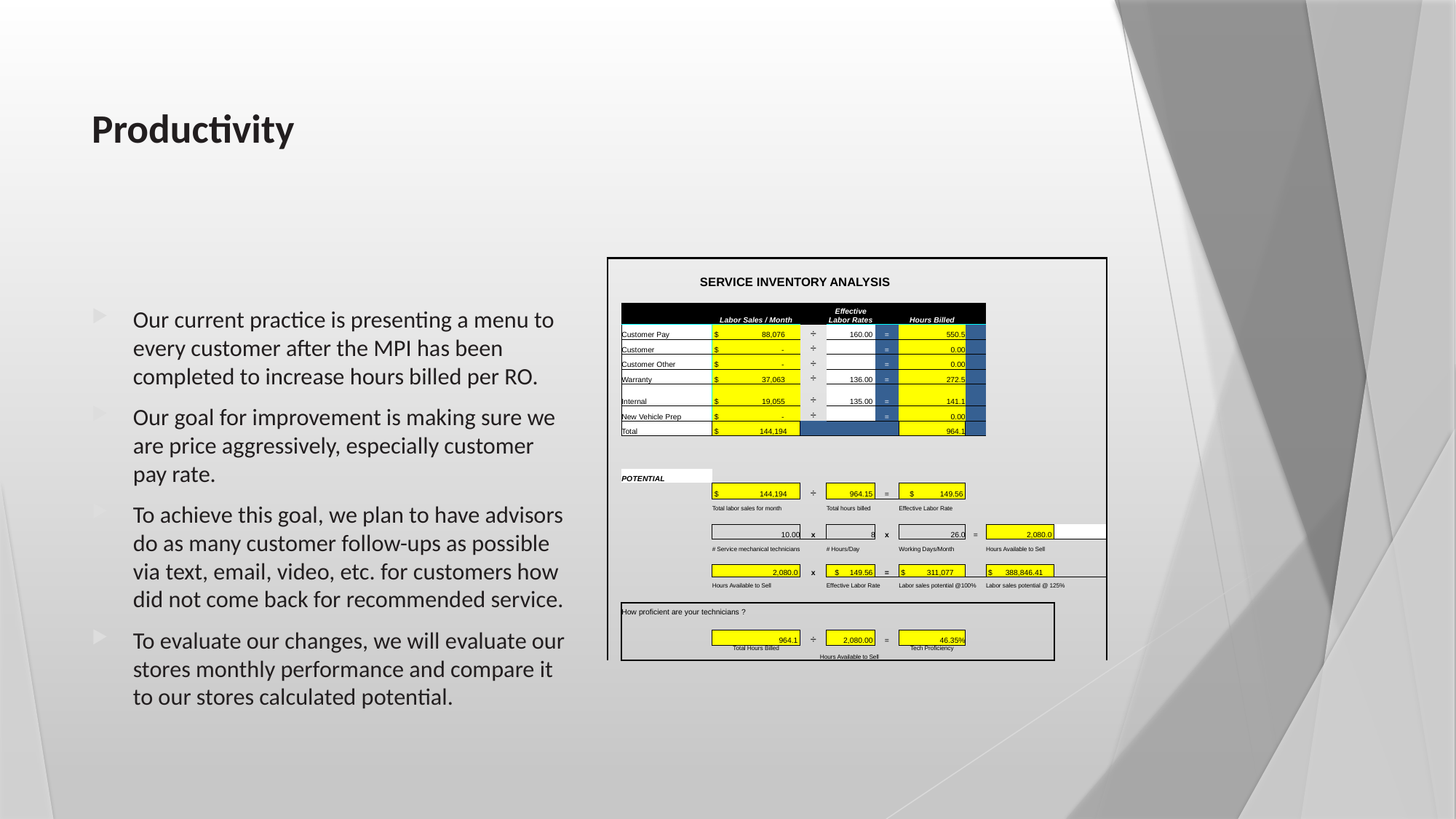

# Productivity

Our current practice is presenting a menu to every customer after the MPI has been completed to increase hours billed per RO.
Our goal for improvement is making sure we are price aggressively, especially customer pay rate.
To achieve this goal, we plan to have advisors do as many customer follow-ups as possible via text, email, video, etc. for customers how did not come back for recommended service.
To evaluate our changes, we will evaluate our stores monthly performance and compare it to our stores calculated potential.

|  |  |  |  |  |  |  |  |  |  |
| --- | --- | --- | --- | --- | --- | --- | --- | --- | --- |
|  | SERVICE INVENTORY ANALYSIS |  |  |  |  |  |  |  |  |
|  |  |  |  |  |  |  |  |  |  |
|  |  | Labor Sales / Month |  | Effective Labor Rates |  | Hours Billed |  |  |  |
|  | Customer Pay | $ 88,076 | ÷ | 160.00 | = | 550.5 |  |  |  |
|  | Customer | $ - | ÷ |  | = | 0.00 |  |  |  |
|  | Customer Other | $ - | ÷ |  | = | 0.00 |  |  |  |
|  | Warranty | $ 37,063 | ÷ | 136.00 | = | 272.5 |  |  |  |
|  | Internal | $ 19,055 | ÷ | 135.00 | = | 141.1 |  |  |  |
|  | New Vehicle Prep | $ - | ÷ |  | = | 0.00 |  |  |  |
|  | Total | $ 144,194 |  |  |  | 964.1 |  |  |  |
|  |  |  |  |  |  |  |  |  |  |
|  | POTENTIAL |  |  |  |  |  |  |  |  |
|  |  | $ 144,194 | ÷ | 964.15 | = | $ 149.56 |  |  |  |
|  |  | Total labor sales for month |  | Total hours billed |  | Effective Labor Rate |  |  |  |
|  |  |  |  |  |  |  |  |  |  |
|  |  | 10.00 | x | 8 | x | 26.0 | = | 2,080.0 |  |
|  |  | # Service mechanical technicians |  | # Hours/Day |  | Working Days/Month |  | Hours Available to Sell |  |
|  |  |  |  |  |  |  |  |  |  |
|  |  | 2,080.0 | x | $ 149.56 | = | $ 311,077 |  | $ 388,846.41 |  |
|  |  | Hours Available to Sell |  | Effective Labor Rate |  | Labor sales potential @100% |  | Labor sales potential @ 125% |  |
|  |  |  |  |  |  |  |  |  |  |
|  | How proficient are your technicians ? |  |  |  |  |  |  |  |  |
|  |  |  |  |  |  |  |  |  |  |
|  |  | 964.1 | ÷ | 2,080.00 | = | 46.35% |  |  |  |
|  |  | Total Hours Billed | Hours Available to Sell |  |  | Tech Proficiency |  |  |  |